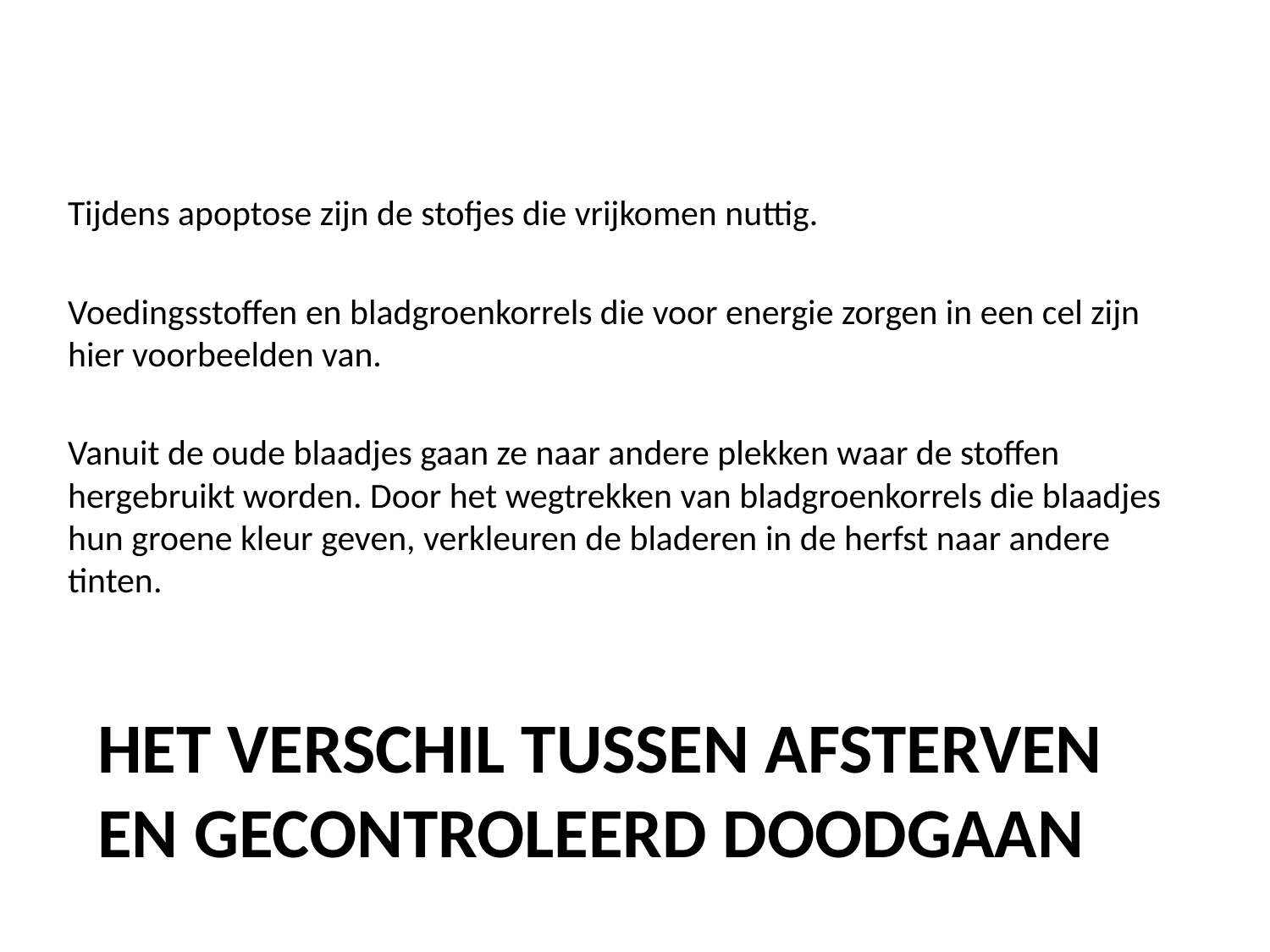

Tijdens apoptose zijn de stofjes die vrijkomen nuttig.

Voedingsstoffen en bladgroenkorrels die voor energie zorgen in een cel zijn hier voorbeelden van.

Vanuit de oude blaadjes gaan ze naar andere plekken waar de stoffen hergebruikt worden. Door het wegtrekken van bladgroenkorrels die blaadjes hun groene kleur geven, verkleuren de bladeren in de herfst naar andere tinten.
# Het verschil tussen afsterven en gecontroleerd doodgaan